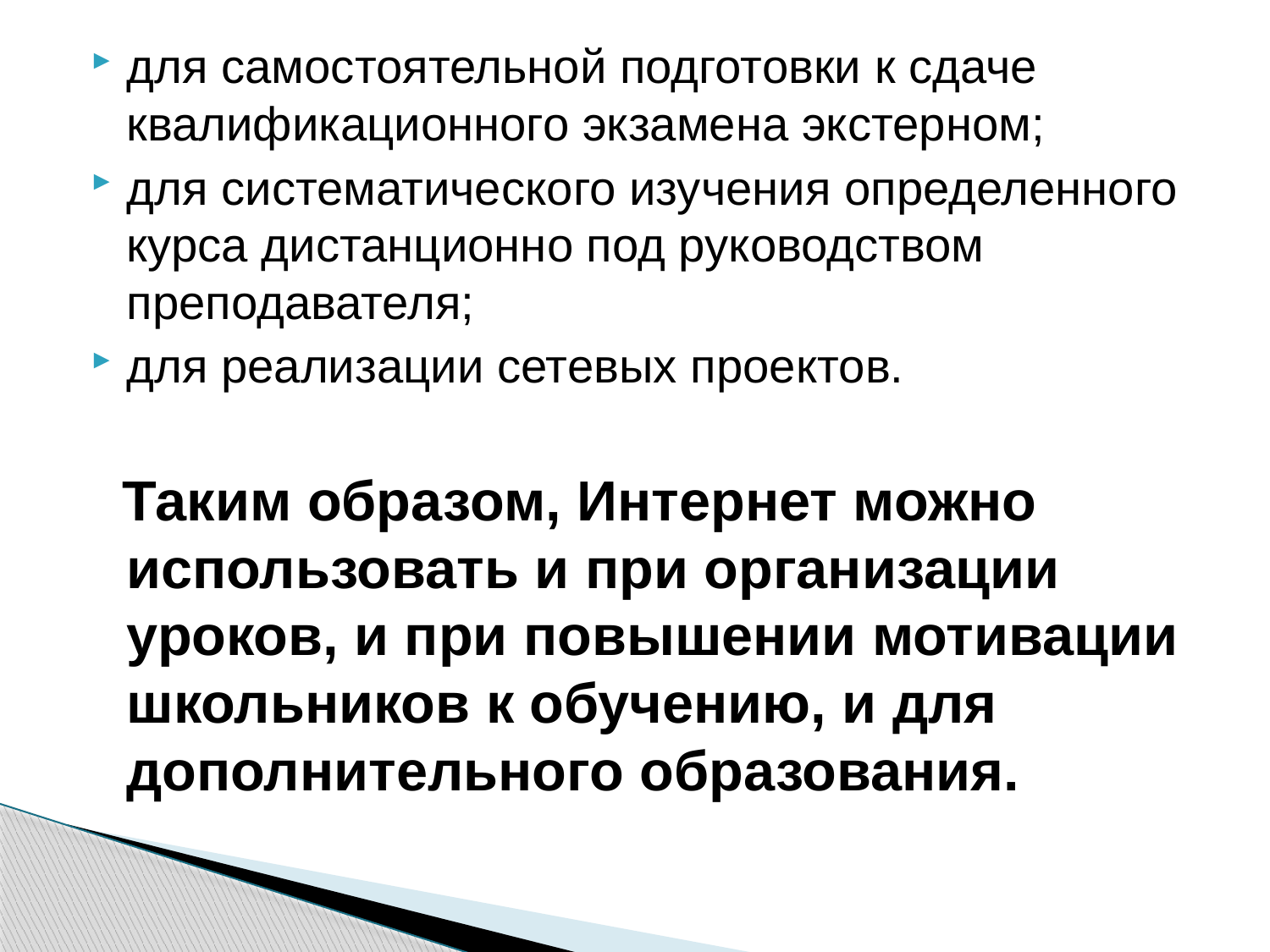

для самостоятельной подготовки к сдаче квалификационного экзамена экстерном;
для систематического изучения определенного курса дистанционно под руководством преподавателя;
для реализации сетевых проектов.

  Таким образом, Интернет можно использовать и при организации уроков, и при повышении мотивации школьников к обучению, и для дополнительного образования.

#